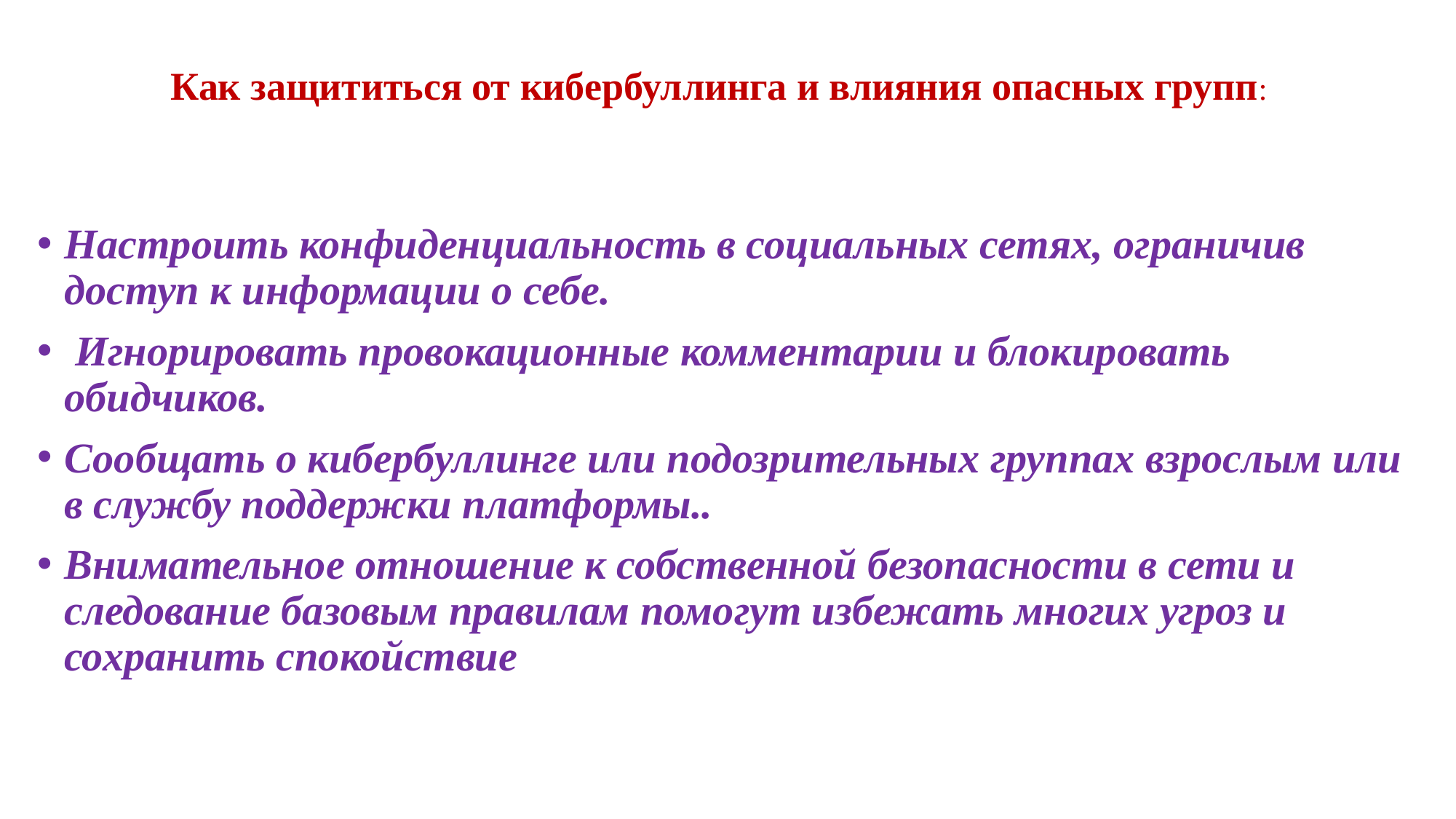

# Как защититься от кибербуллинга и влияния опасных групп:

Настроить конфиденциальность в социальных сетях, ограничив доступ к информации о себе.
 Игнорировать провокационные комментарии и блокировать обидчиков.
Сообщать о кибербуллинге или подозрительных группах взрослым или в службу поддержки платформы..
Внимательное отношение к собственной безопасности в сети и следование базовым правилам помогут избежать многих угроз и сохранить спокойствие